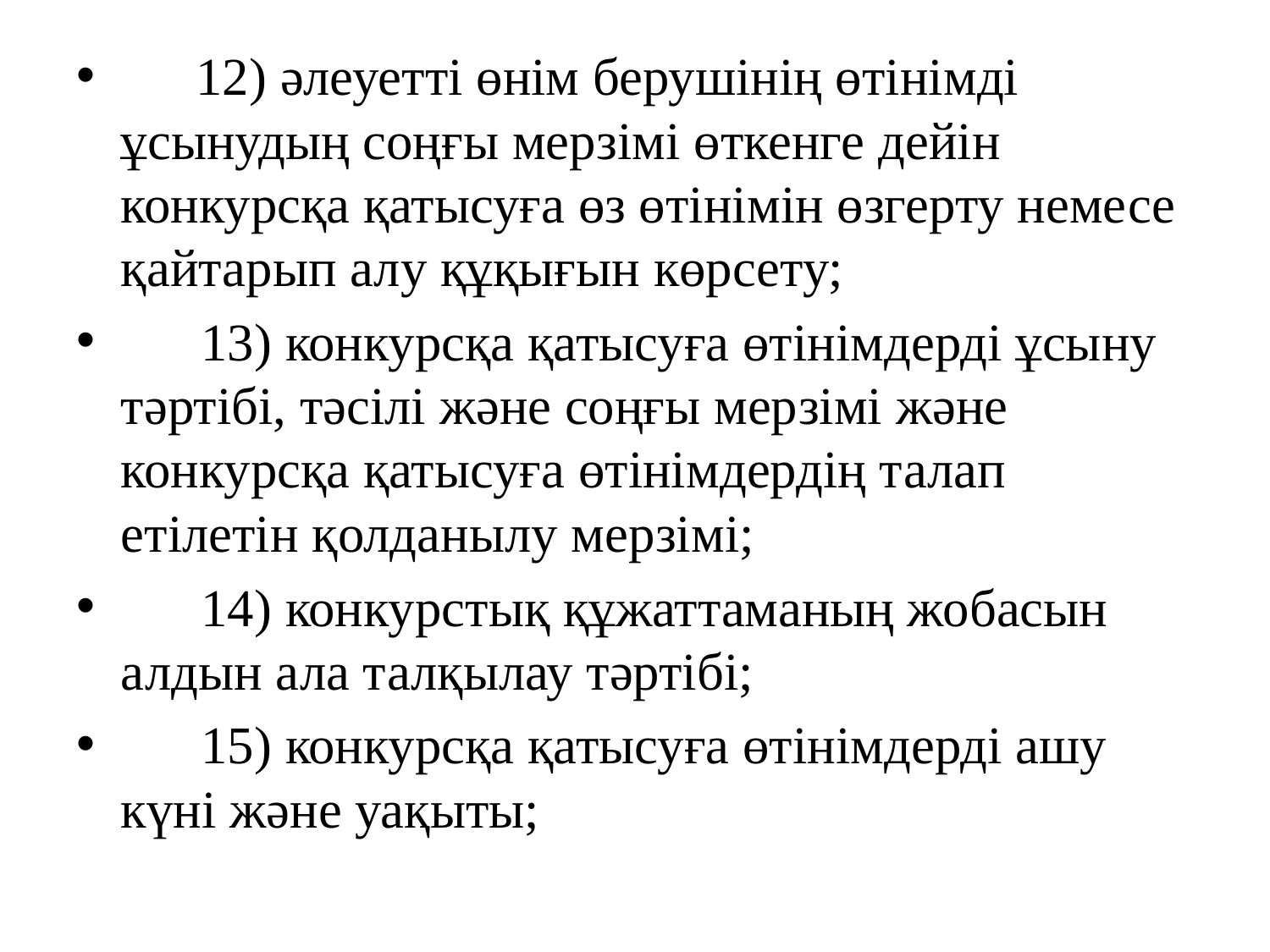

12) әлеуетті өнім берушінің өтінімді ұсынудың соңғы мерзімі өткенге дейін конкурсқа қатысуға өз өтінімін өзгерту немесе қайтарып алу құқығын көрсету;
      13) конкурсқа қатысуға өтінімдерді ұсыну тәртібі, тәсілі және соңғы мерзімі және конкурсқа қатысуға өтінімдердің талап етілетін қолданылу мерзімі;
      14) конкурстық құжаттаманың жобасын алдын ала талқылау тәртібі;
      15) конкурсқа қатысуға өтінімдерді ашу күні және уақыты;